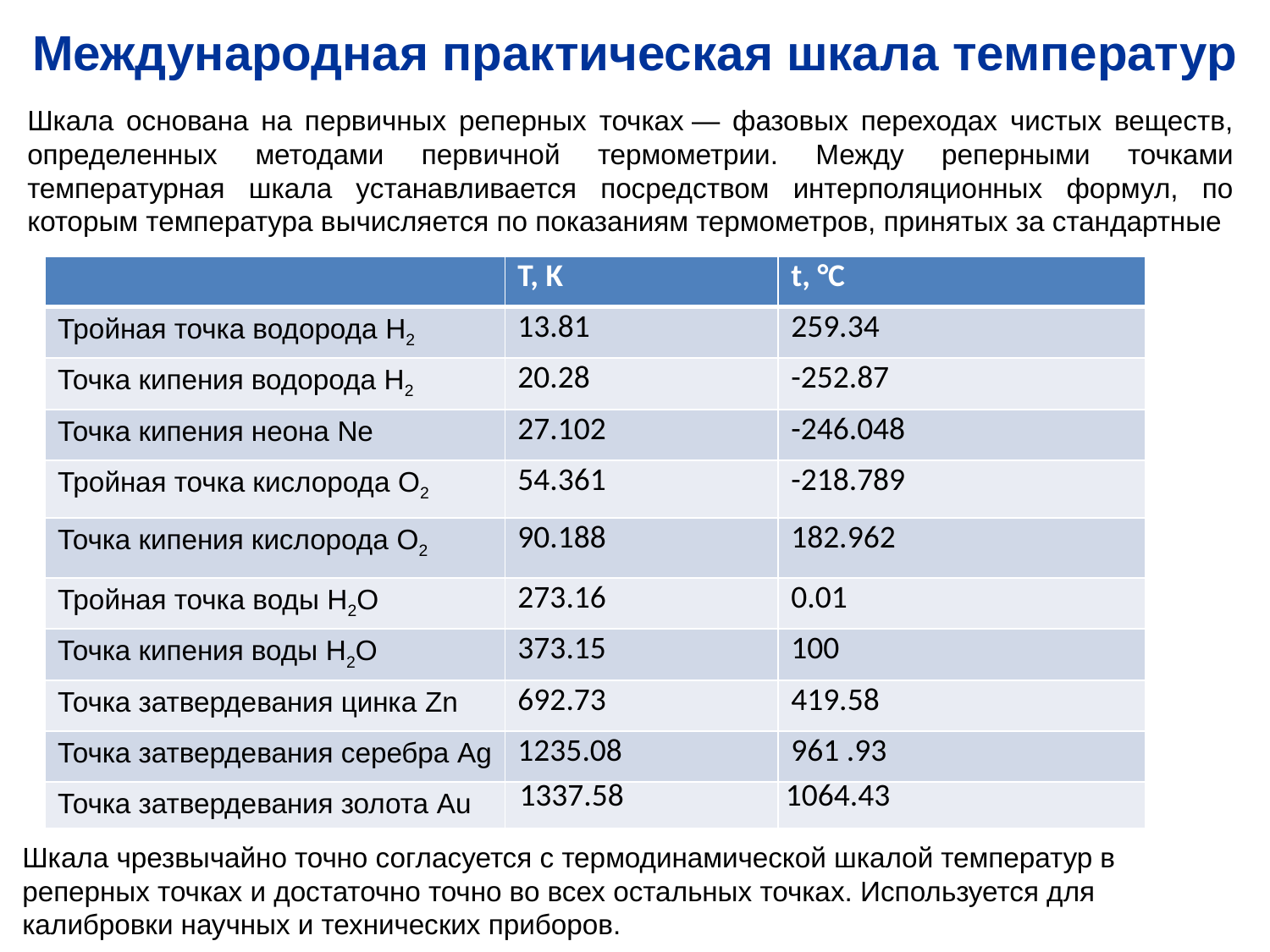

Международная практическая шкала температур
Шкала основана на первичных реперных точках — фазовых переходах чистых веществ, определенных методами первичной термометрии. Между реперными точками температурная шкала устанавливается посредством интерполяционных формул, по которым температура вычисляется по показаниям термометров, принятых за стандартные
|  | T, K | t, °C |
| --- | --- | --- |
| Тройная точка водорода H2 | 13.81 | 259.34 |
| Точка кипения водорода H2 | 20.28 | -252.87 |
| Точка кипения неона Ne | 27.102 | -246.048 |
| Тройная точка кислорода O2 | 54.361 | -218.789 |
| Точка кипения кислорода O2 | 90.188 | 182.962 |
| Тройная точка воды H2O | 273.16 | 0.01 |
| Точка кипения воды H2O | 373.15 | 100 |
| Точка затвердевания цинка Zn | 692.73 | 419.58 |
| Точка затвердевания серебра Ag | 1235.08 | 961 .93 |
| Точка затвердевания золота Au | 1337.58 | 1064.43 |
Шкала чрезвычайно точно согласуется с термодинамической шкалой температур в реперных точках и достаточно точно во всех остальных точках. Используется для калибровки научных и технических приборов.